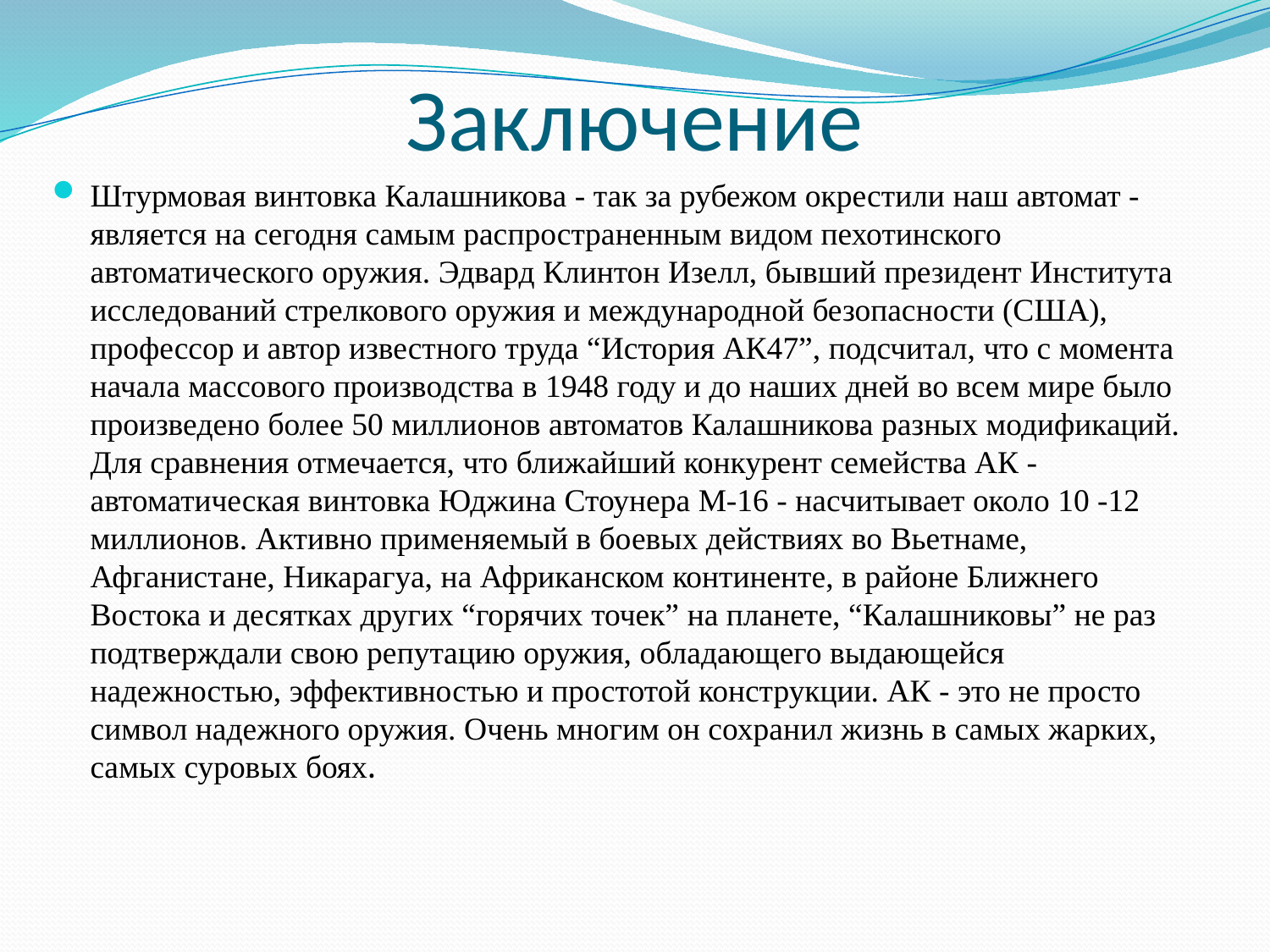

# Заключение
Штурмовая винтовка Калашникова - так за рубежом окрестили наш автомат - является на сегодня самым распространенным видом пехотинского автоматического оружия. Эдвард Клинтон Изелл, бывший президент Института исследований стрелкового оружия и международной безопасности (США), профессор и автор известного труда “История АК47”, подсчитал, что с момента начала массового производства в 1948 году и до наших дней во всем мире было произведено более 50 миллионов автоматов Калашникова разных модификаций. Для сравнения отмечается, что ближайший конкурент семейства АК - автоматическая винтовка Юджина Стоунера М-16 - насчитывает около 10 -12 миллионов. Активно применяемый в боевых действиях во Вьетнаме, Афганистане, Никарагуа, на Африканском континенте, в районе Ближнего Востока и десятках других “горячих точек” на планете, “Калашниковы” не раз подтверждали свою репутацию оружия, обладающего выдающейся надежностью, эффективностью и простотой конструкции. АК - это не просто символ надежного оружия. Очень многим он сохранил жизнь в самых жарких, самых суровых боях.